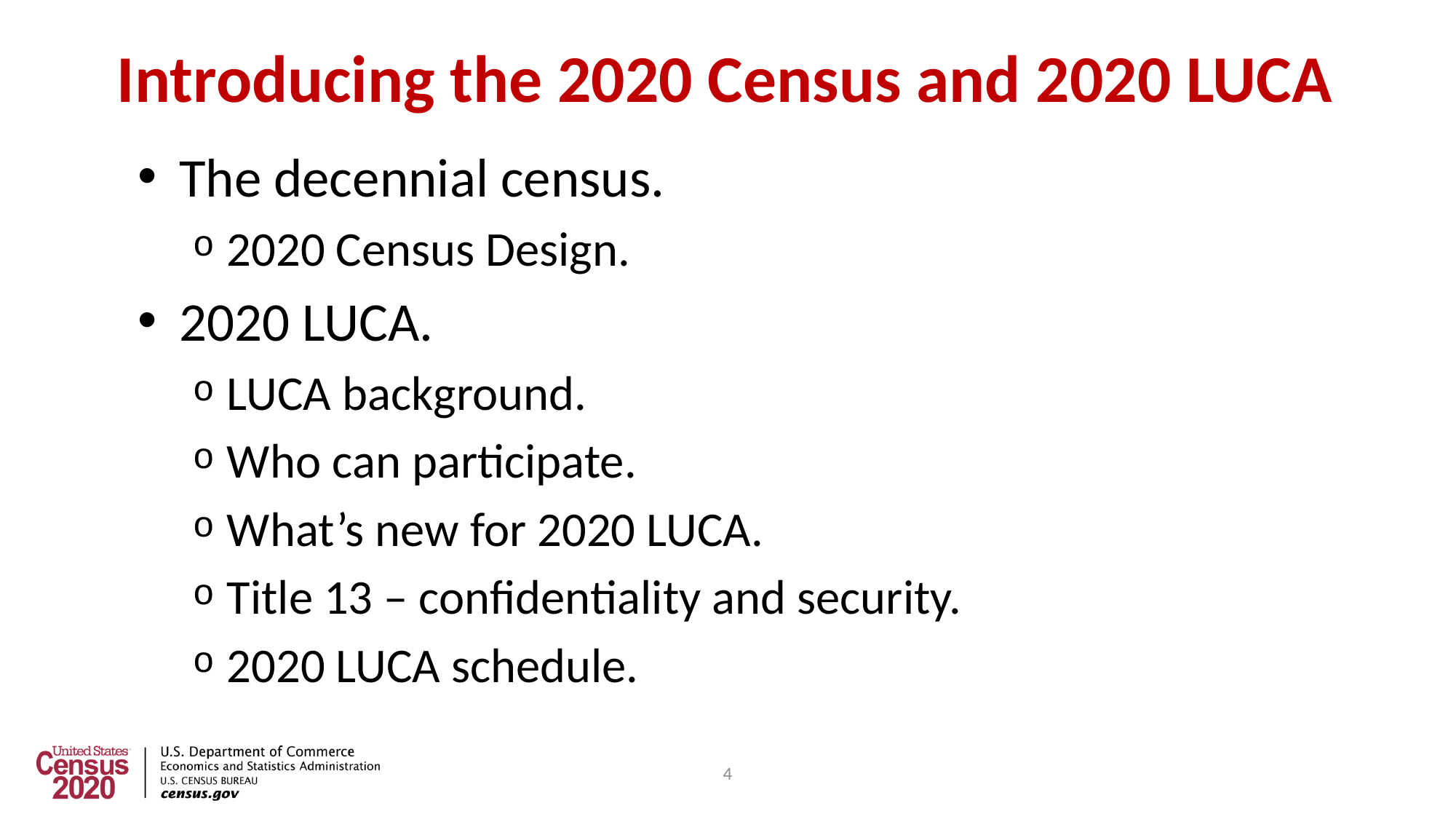

# Introducing the 2020 Census and 2020 LUCA
The decennial census.
2020 Census Design.
2020 LUCA.
LUCA background.
Who can participate.
What’s new for 2020 LUCA.
Title 13 – confidentiality and security.
2020 LUCA schedule.

4